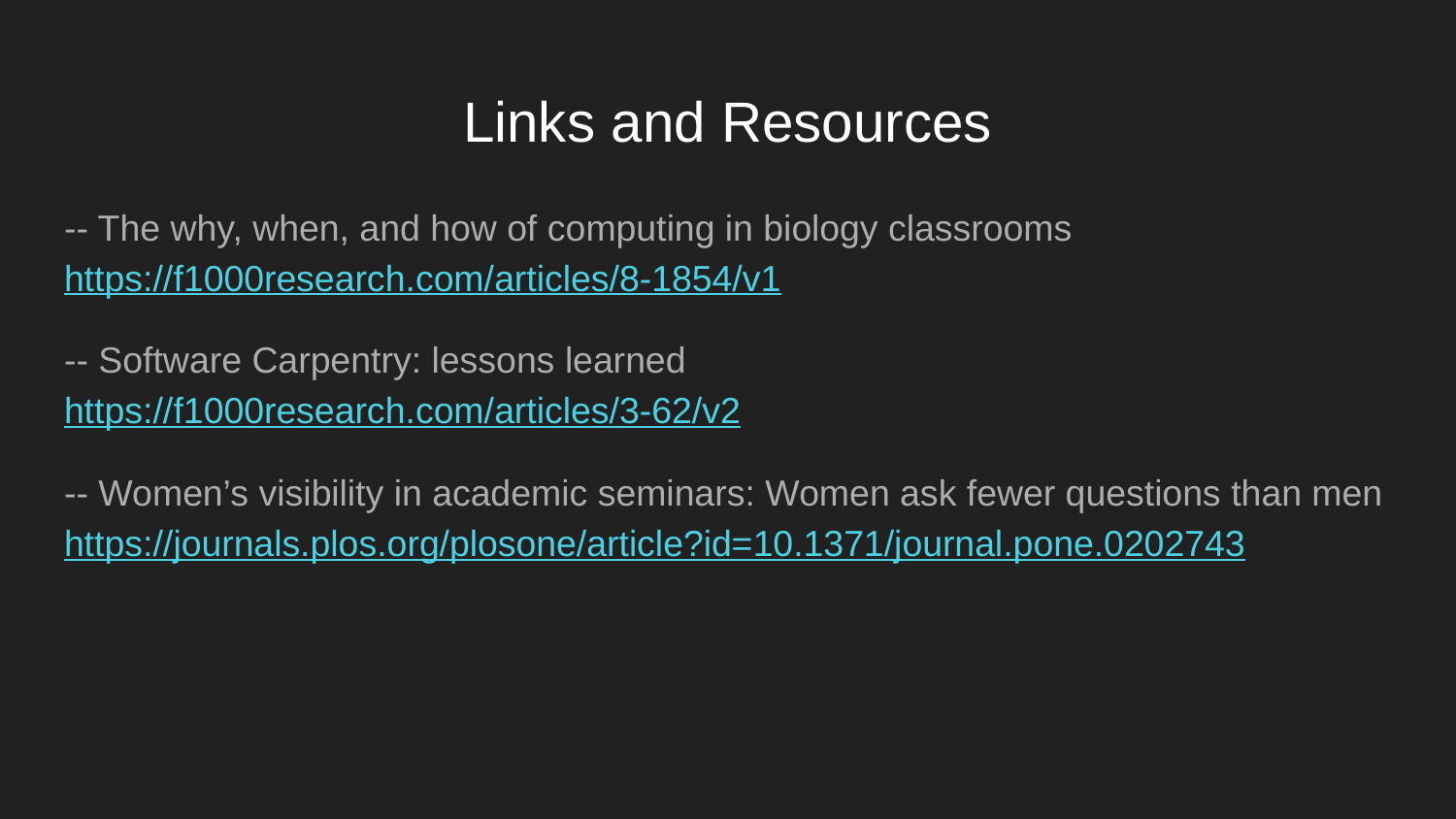

# Links and Resources
-- The why, when, and how of computing in biology classrooms https://f1000research.com/articles/8-1854/v1
-- Software Carpentry: lessons learned
https://f1000research.com/articles/3-62/v2
-- Women’s visibility in academic seminars: Women ask fewer questions than men https://journals.plos.org/plosone/article?id=10.1371/journal.pone.0202743